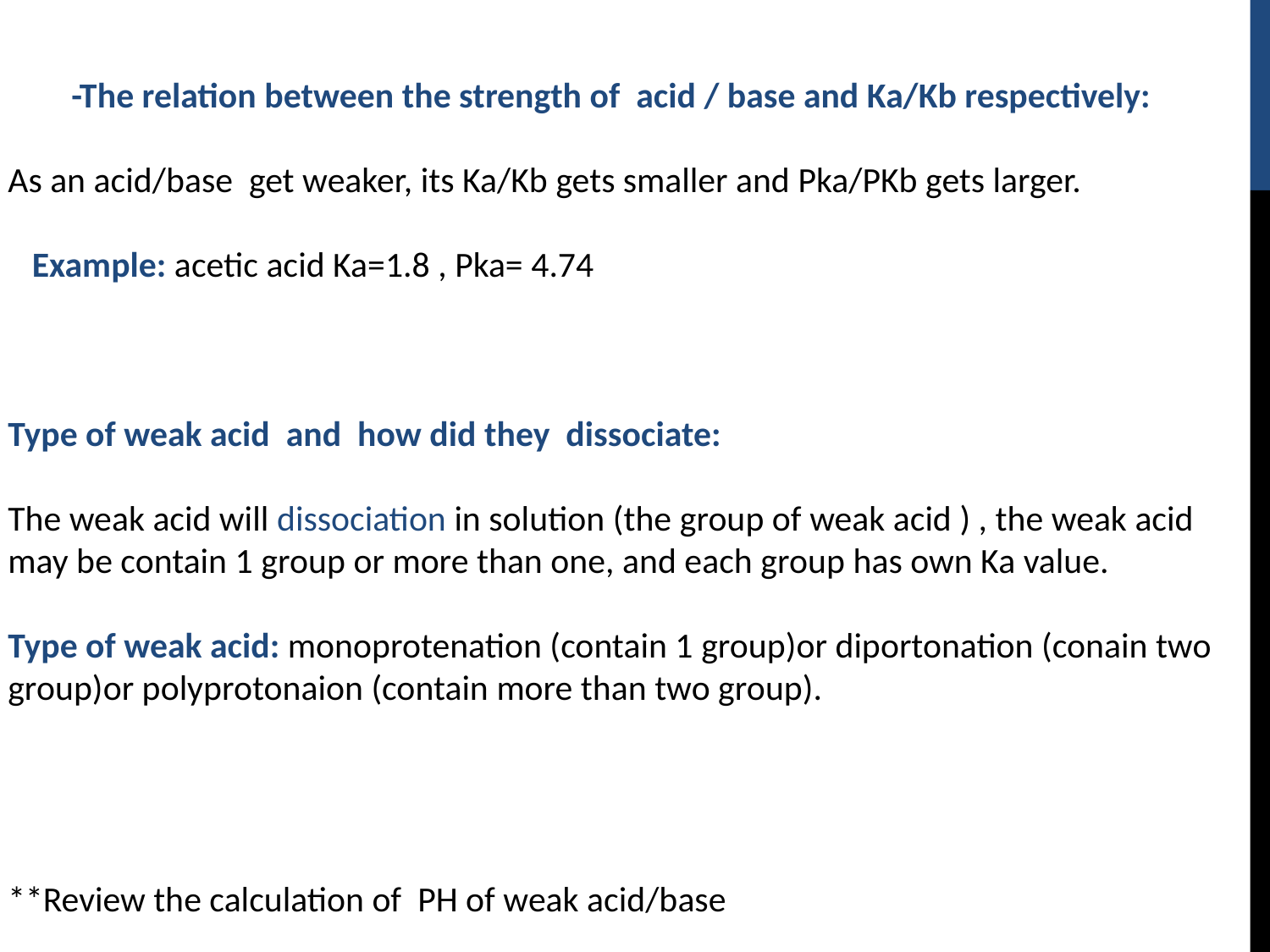

-The relation between the strength of  acid / base and Ka/Kb respectively:

As an acid/base  get weaker, its Ka/Kb gets smaller and Pka/PKb gets larger.

   Example: acetic acid Ka=1.8 , Pka= 4.74

Type of weak acid  and  how did they  dissociate:

The weak acid will dissociation in solution (the group of weak acid ) , the weak acid may be contain 1 group or more than one, and each group has own Ka value.

Type of weak acid: monoprotenation (contain 1 group)or diportonation (conain two group)or polyprotonaion (contain more than two group).

**Review the calculation of  PH of weak acid/base